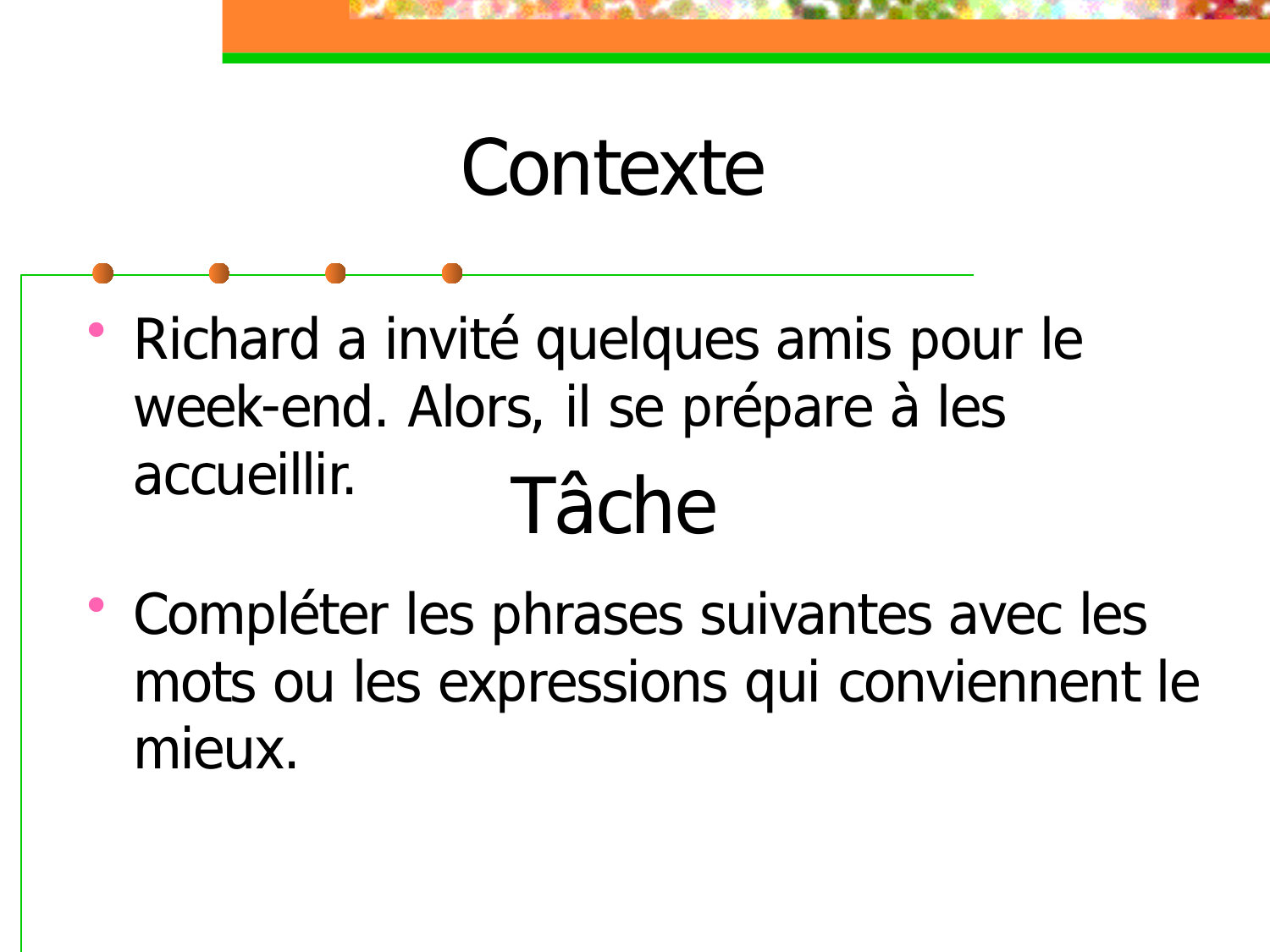

# Contexte
Richard a invité quelques amis pour le week-end. Alors, il se prépare à les accueillir.

Tâche
Compléter les phrases suivantes avec les mots ou les expressions qui conviennent le mieux.